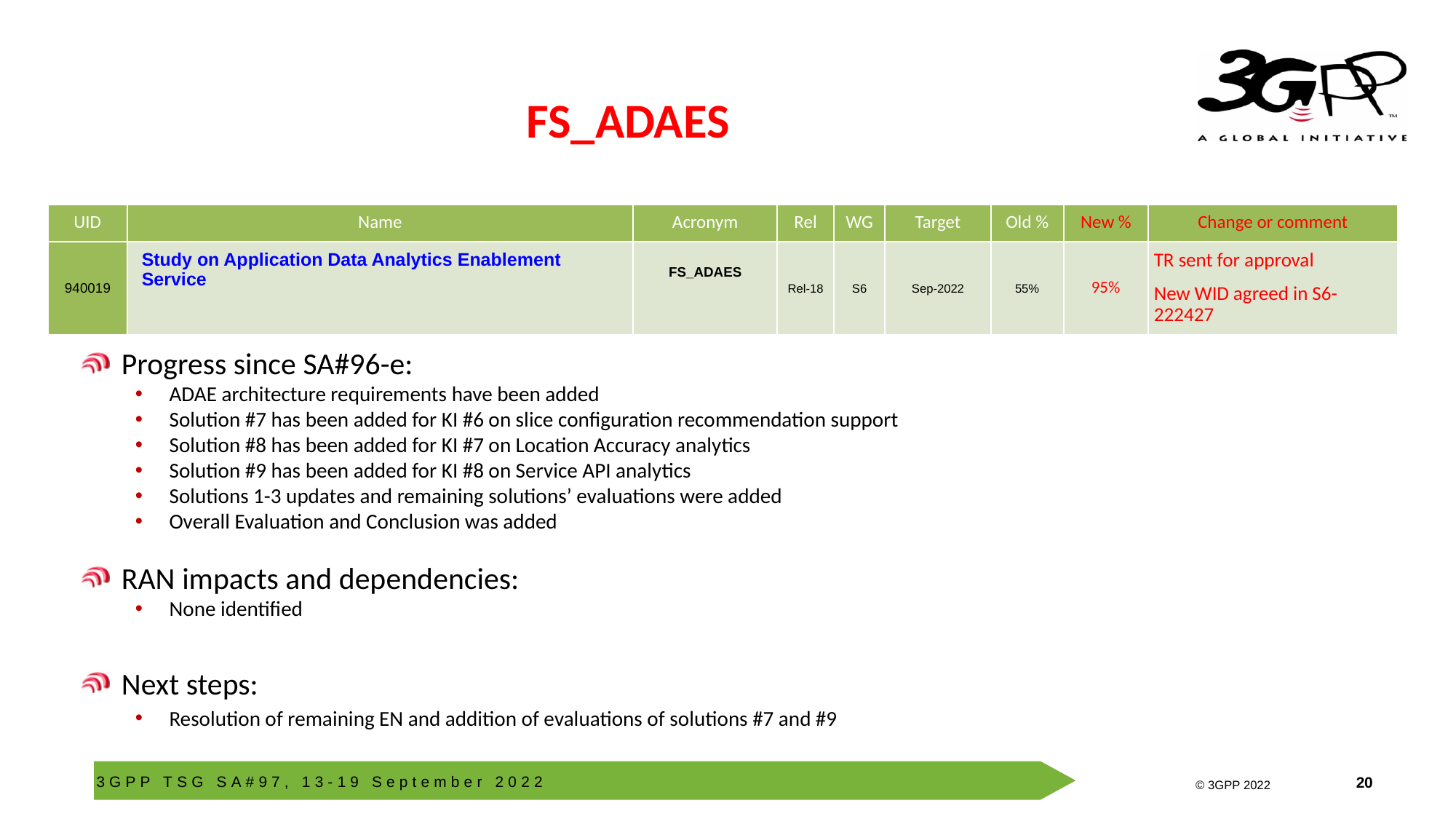

# FS_ADAES
| UID | Name | Acronym | Rel | WG | Target | Old % | New % | Change or comment |
| --- | --- | --- | --- | --- | --- | --- | --- | --- |
| 940019 | Study on Application Data Analytics Enablement Service | FS\_ADAES | Rel-18 | S6 | Sep-2022 | 55% | 95% | TR sent for approval New WID agreed in S6-222427 |
Progress since SA#96-e:
ADAE architecture requirements have been added
Solution #7 has been added for KI #6 on slice configuration recommendation support
Solution #8 has been added for KI #7 on Location Accuracy analytics
Solution #9 has been added for KI #8 on Service API analytics
Solutions 1-3 updates and remaining solutions’ evaluations were added
Overall Evaluation and Conclusion was added

RAN impacts and dependencies:
None identified

Next steps:
Resolution of remaining EN and addition of evaluations of solutions #7 and #9